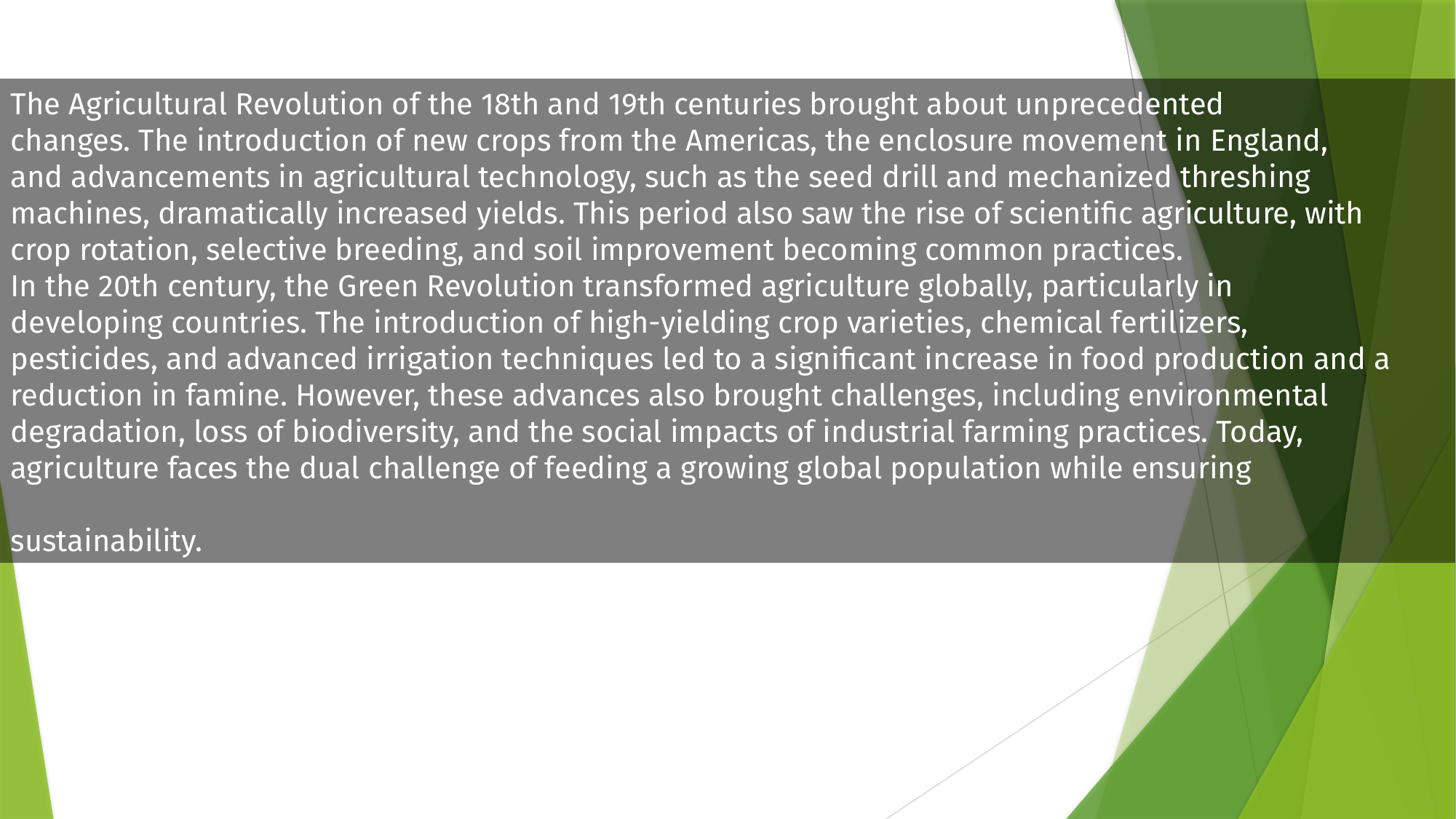

The Agricultural Revolution of the 18th and 19th centuries brought about unprecedented
changes. The introduction of new crops from the Americas, the enclosure movement in England,
and advancements in agricultural technology, such as the seed drill and mechanized threshing
machines, dramatically increased yields. This period also saw the rise of scientific agriculture, with
crop rotation, selective breeding, and soil improvement becoming common practices.
In the 20th century, the Green Revolution transformed agriculture globally, particularly in
developing countries. The introduction of high-yielding crop varieties, chemical fertilizers,
pesticides, and advanced irrigation techniques led to a significant increase in food production and a
reduction in famine. However, these advances also brought challenges, including environmental
degradation, loss of biodiversity, and the social impacts of industrial farming practices. Today,
agriculture faces the dual challenge of feeding a growing global population while ensuring

sustainability.